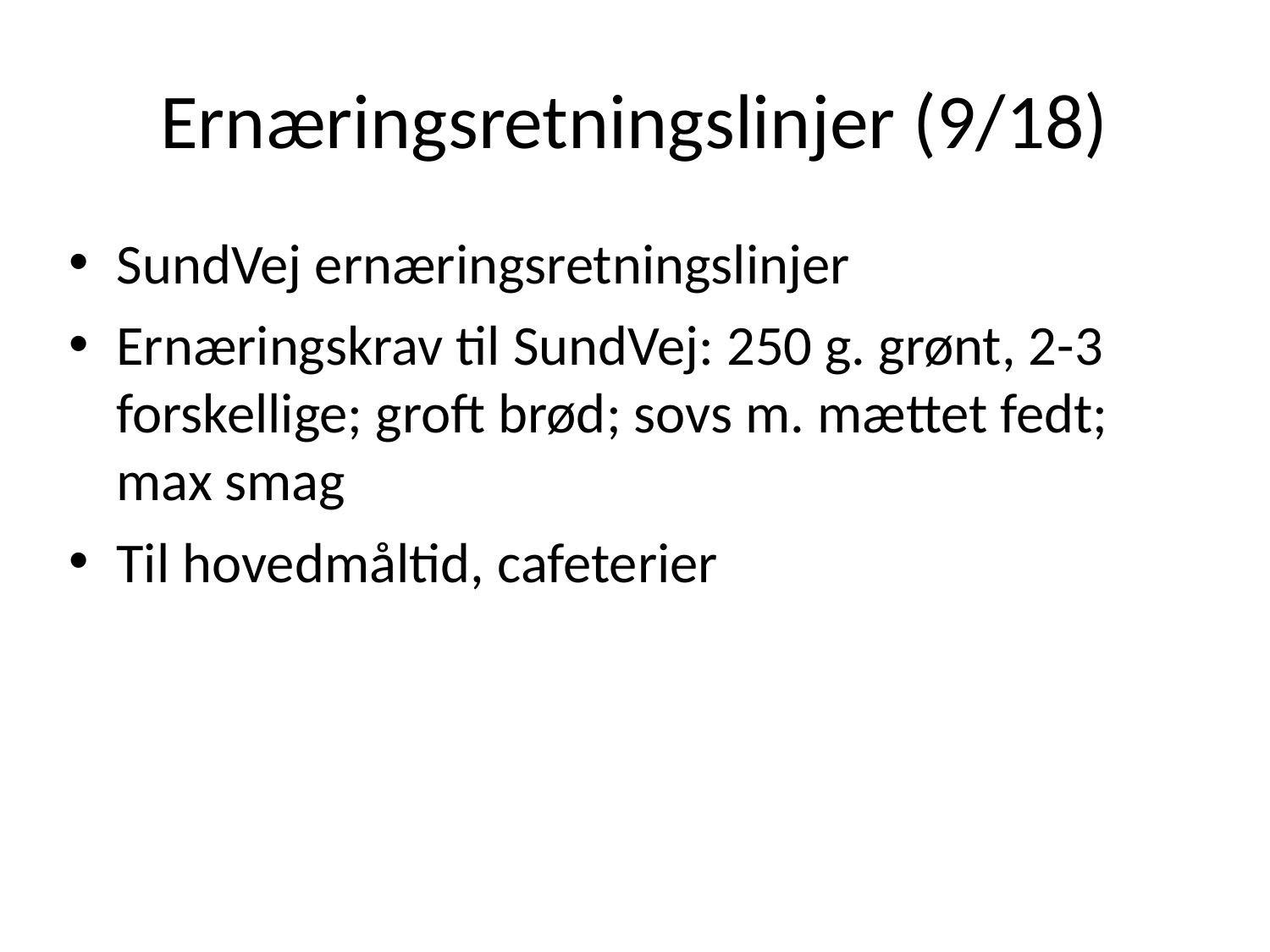

# Ernæringsretningslinjer (9/18)
SundVej ernæringsretningslinjer
Ernæringskrav til SundVej: 250 g. grønt, 2-3 forskellige; groft brød; sovs m. mættet fedt; max smag
Til hovedmåltid, cafeterier